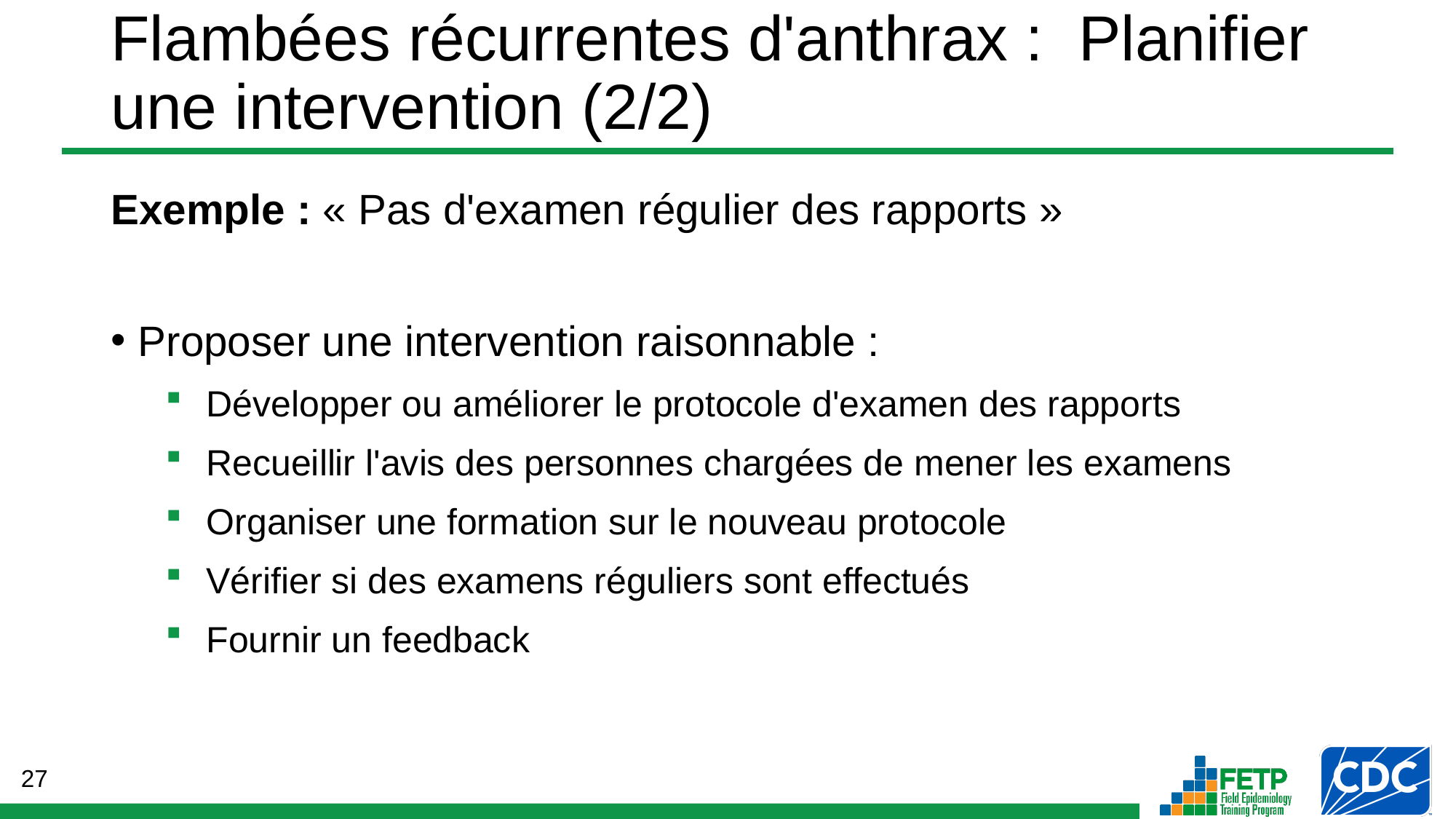

Flambées récurrentes d'anthrax :  Planifier une intervention (2/2)
Exemple : « Pas d'examen régulier des rapports »

Proposer une intervention raisonnable :
Développer ou améliorer le protocole d'examen des rapports
Recueillir l'avis des personnes chargées de mener les examens
Organiser une formation sur le nouveau protocole
Vérifier si des examens réguliers sont effectués
Fournir un feedback